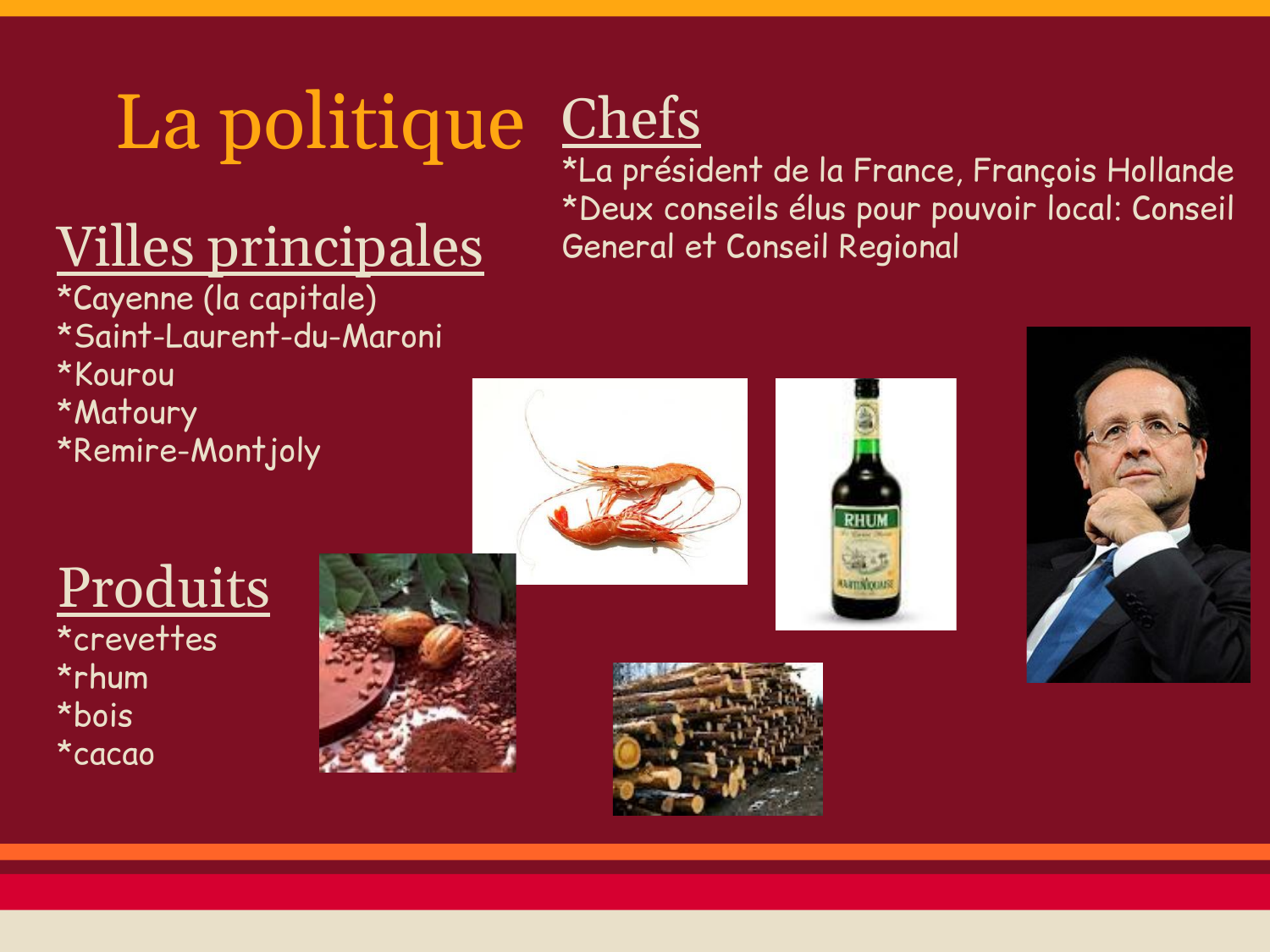

# La politique
Chefs
*La président de la France, François Hollande
*Deux conseils élus pour pouvoir local: Conseil General et Conseil Regional
Villes principales
*Cayenne (la capitale)
*Saint-Laurent-du-Maroni
*Kourou
*Matoury
*Remire-Montjoly

Produits
*crevettes
*rhum
*bois
*cacao